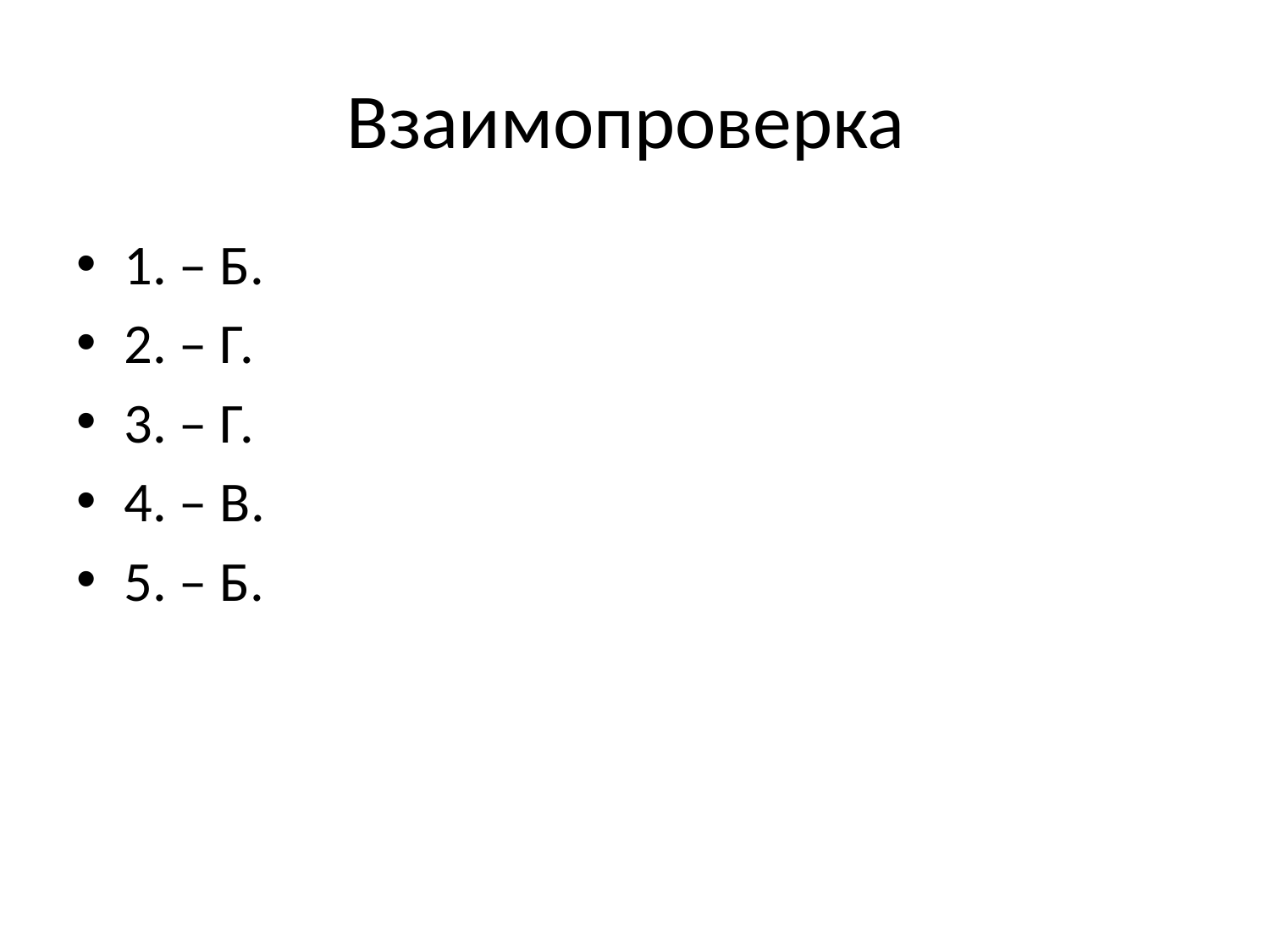

# Взаимопроверка
1. – Б.
2. – Г.
3. – Г.
4. – В.
5. – Б.